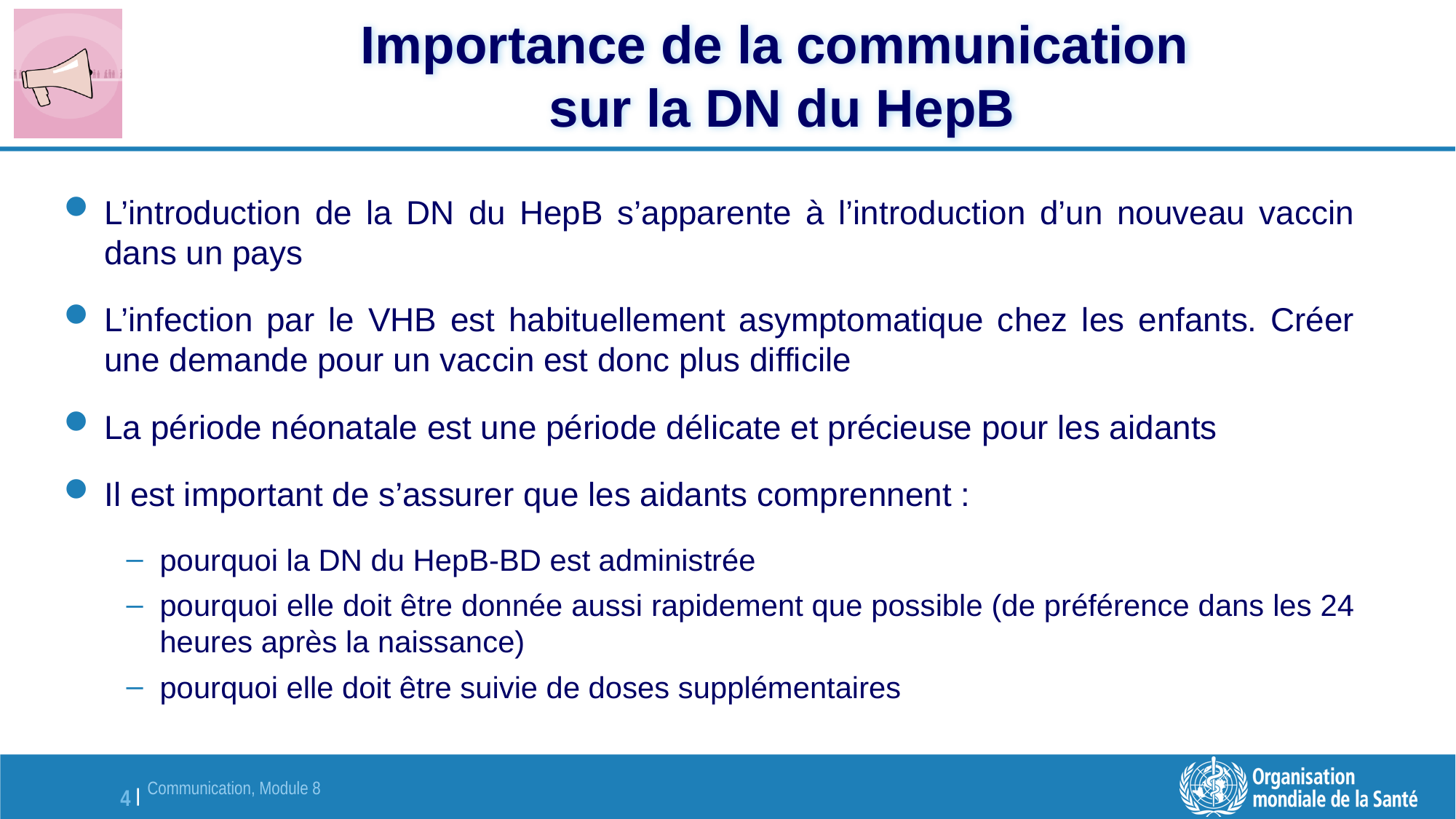

# Importance de la communication sur la DN du HepB
L’introduction de la DN du HepB s’apparente à l’introduction d’un nouveau vaccin dans un pays
L’infection par le VHB est habituellement asymptomatique chez les enfants. Créer une demande pour un vaccin est donc plus difficile
La période néonatale est une période délicate et précieuse pour les aidants
Il est important de s’assurer que les aidants comprennent :
pourquoi la DN du HepB-BD est administrée
pourquoi elle doit être donnée aussi rapidement que possible (de préférence dans les 24 heures après la naissance)
pourquoi elle doit être suivie de doses supplémentaires